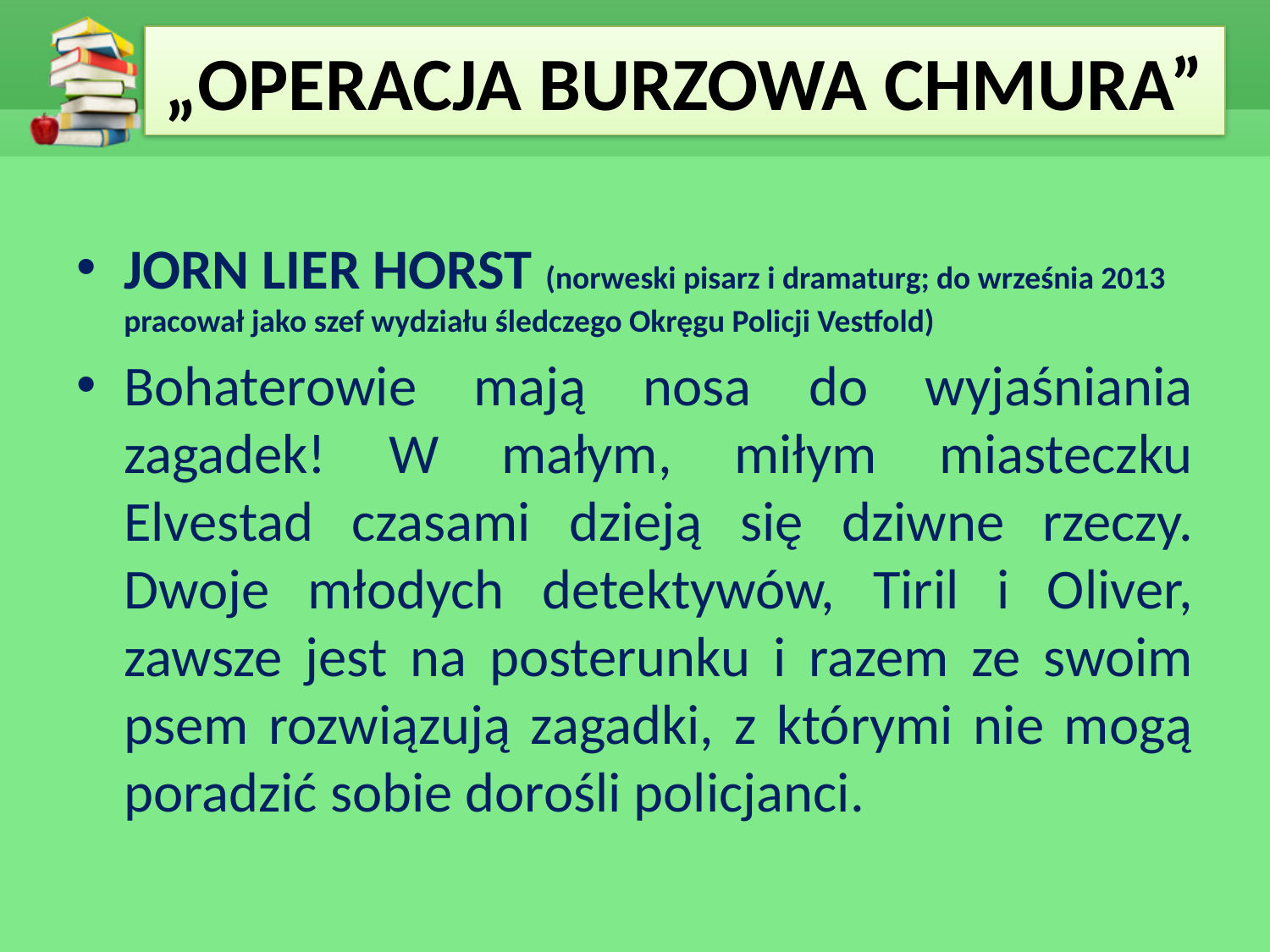

# „OPERACJA BURZOWA CHMURA”
JORN LIER HORST (norweski pisarz i dramaturg; do września 2013 pracował jako szef wydziału śledczego Okręgu Policji Vestfold)
Bohaterowie mają nosa do wyjaśniania zagadek! W małym, miłym miasteczku Elvestad czasami dzieją się dziwne rzeczy. Dwoje młodych detektywów, Tiril i Oliver, zawsze jest na posterunku i razem ze swoim psem rozwiązują zagadki, z którymi nie mogą poradzić sobie dorośli policjanci.